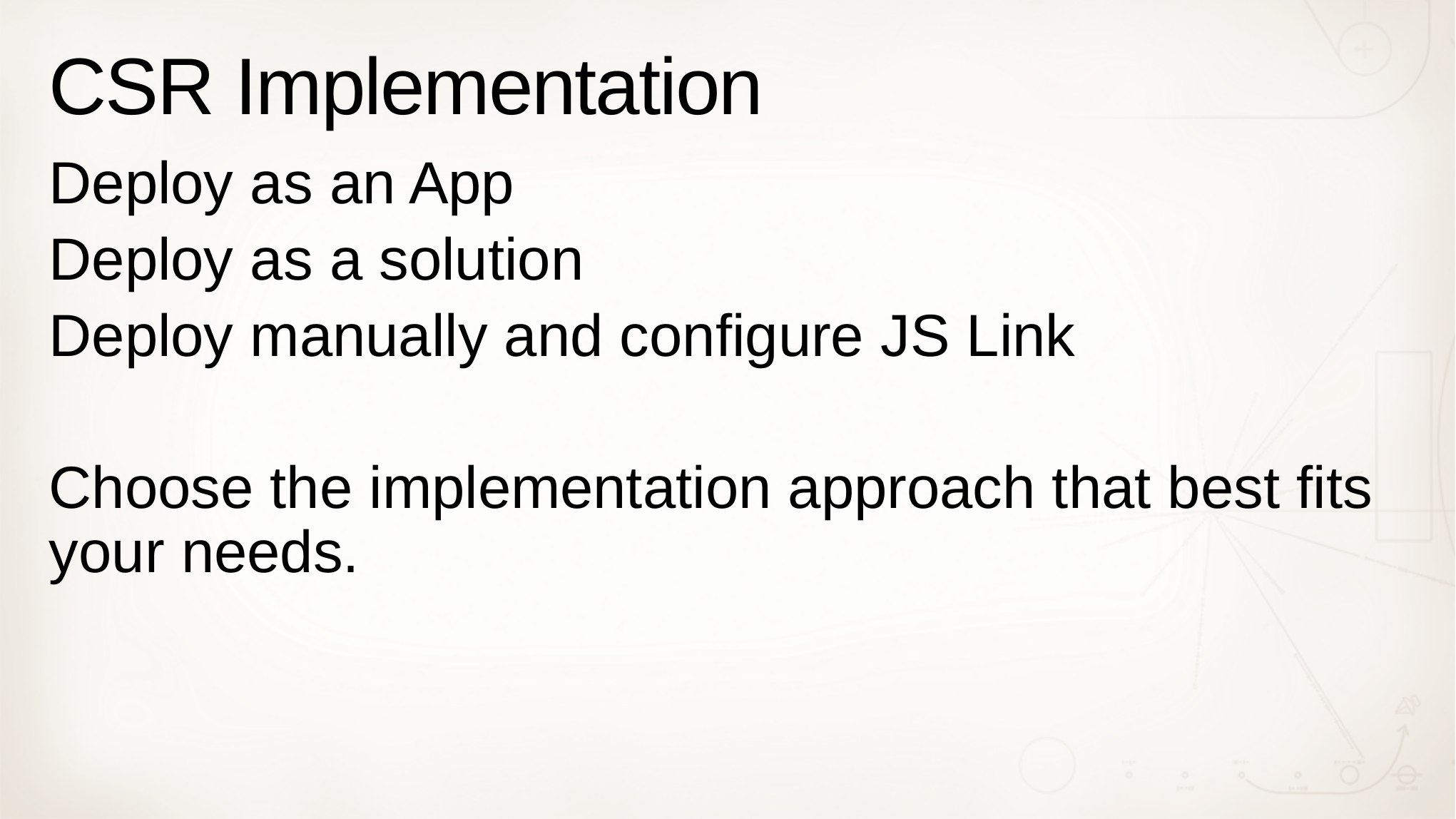

# CSR Implementation
Deploy as an App
Deploy as a solution
Deploy manually and configure JS Link

Choose the implementation approach that best fits your needs.